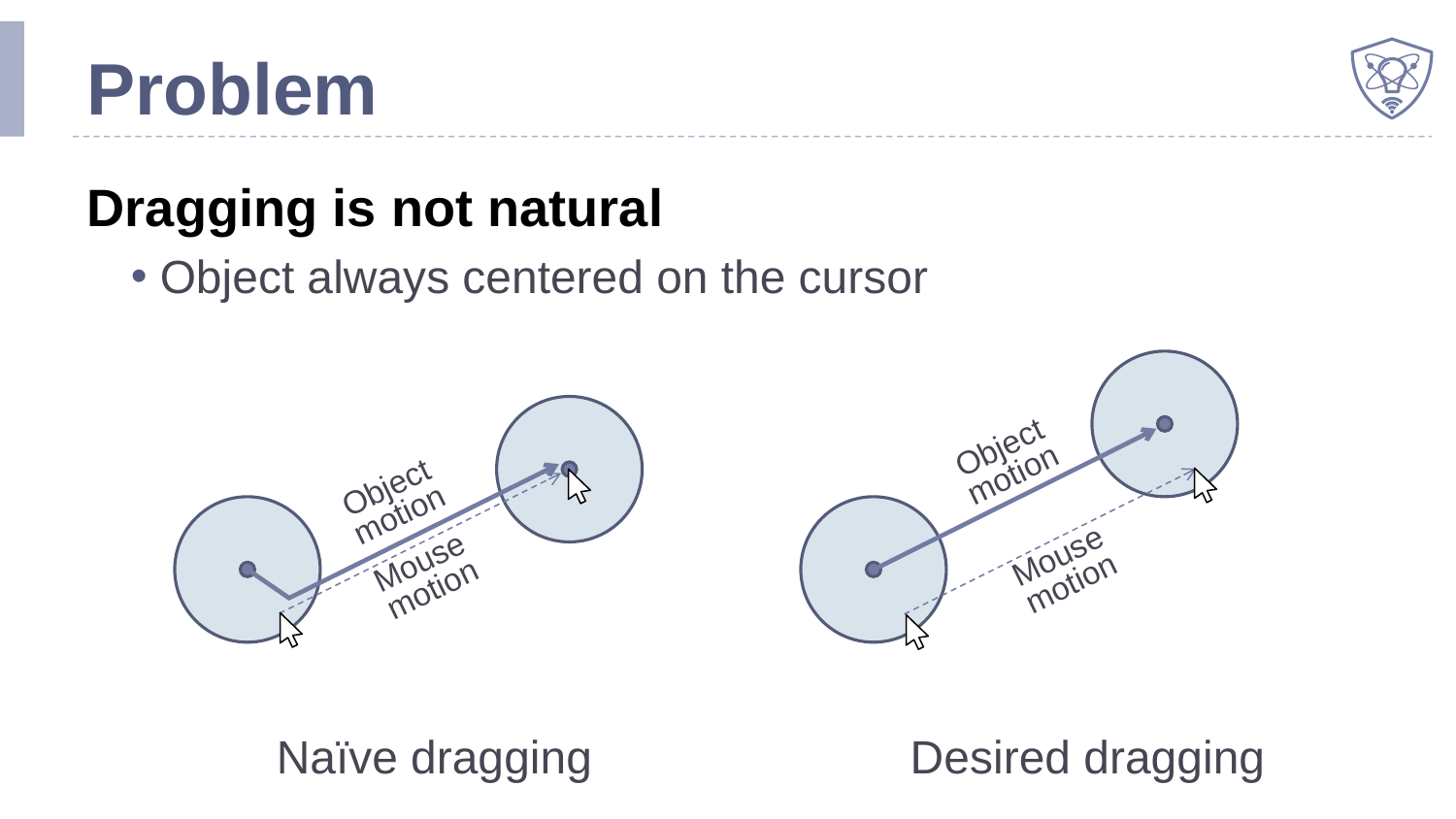

# Problem
Dragging is not natural
Object always centered on the cursor

	Naïve dragging		    Desired dragging

Object
motion
Object
motion

Mouse
motion
Mouse
motion